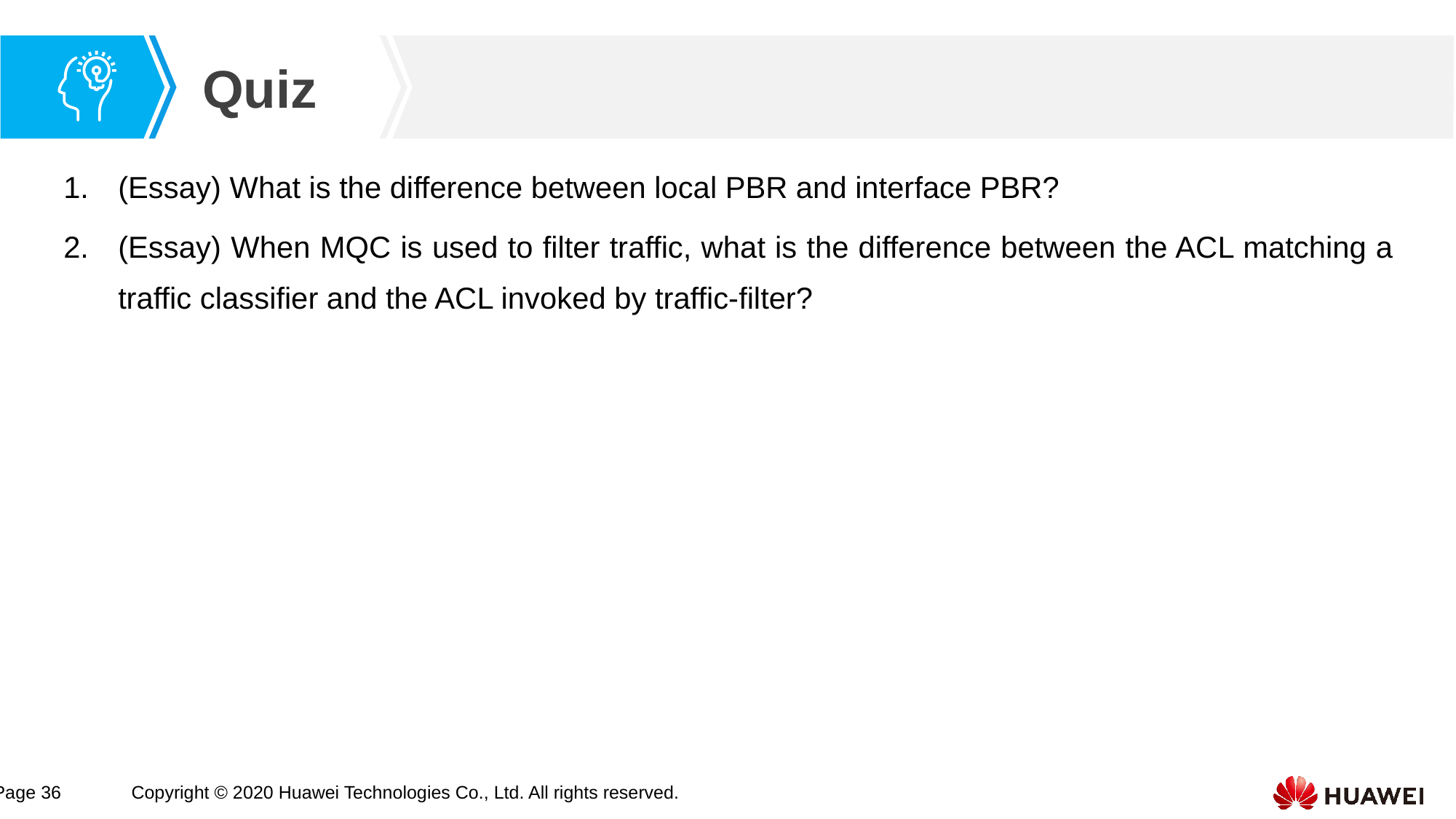

(Essay) What is the difference between local PBR and interface PBR?
(Essay) When MQC is used to filter traffic, what is the difference between the ACL matching a traffic classifier and the ACL invoked by traffic-filter?